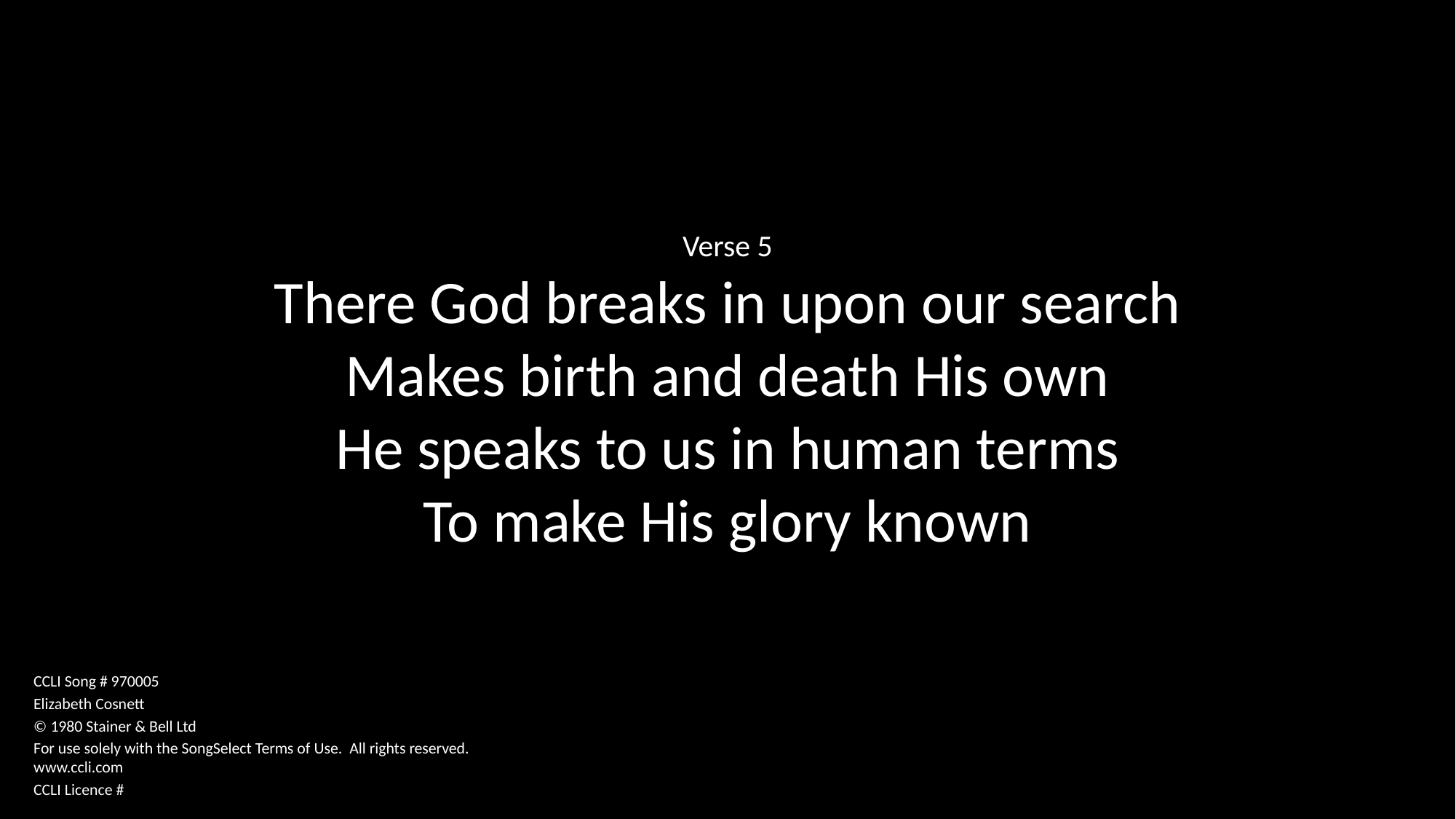

Verse 5
There God breaks in upon our search
Makes birth and death His own
He speaks to us in human terms
To make His glory known
CCLI Song # 970005
Elizabeth Cosnett
© 1980 Stainer & Bell Ltd
For use solely with the SongSelect Terms of Use.  All rights reserved. www.ccli.com
CCLI Licence #